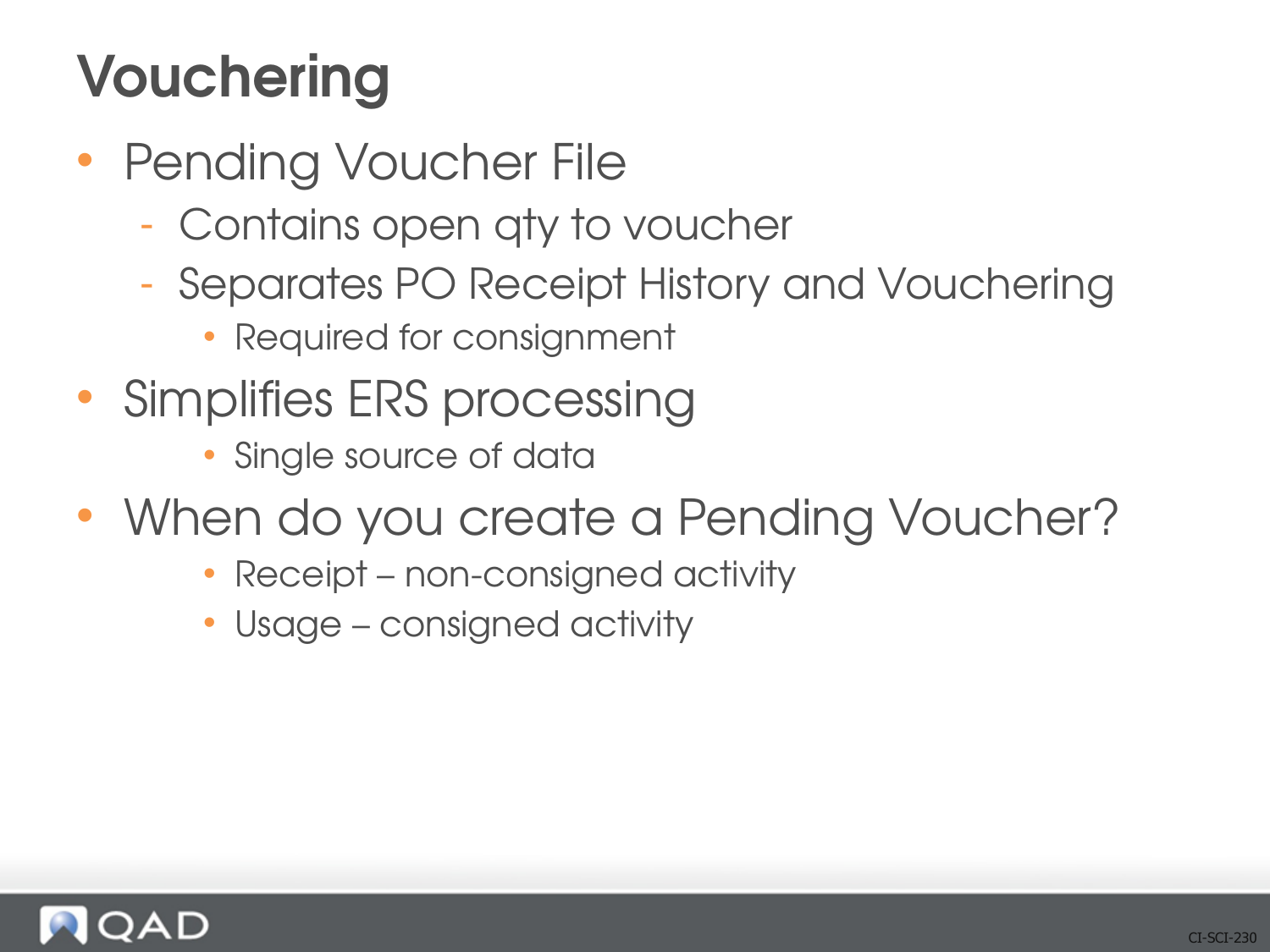

# Vouchering
Pending Voucher File
Contains open qty to voucher
Separates PO Receipt History and Vouchering
Required for consignment
Simplifies ERS processing
Single source of data
When do you create a Pending Voucher?
Receipt – non-consigned activity
Usage – consigned activity
CI-SCI-230